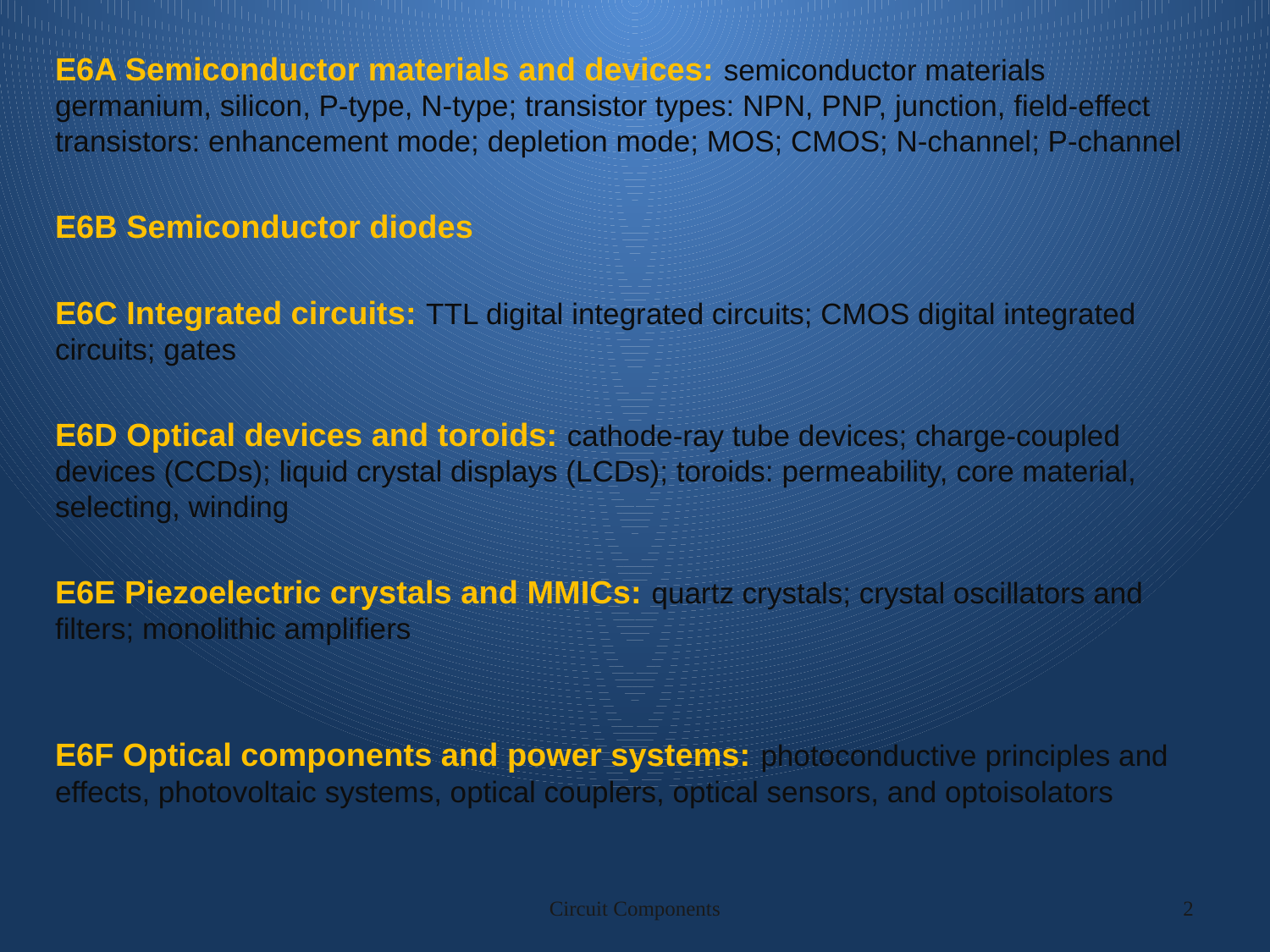

E6A Semiconductor materials and devices: semiconductor materials germanium, silicon, P-type, N-type; transistor types: NPN, PNP, junction, field-effect transistors: enhancement mode; depletion mode; MOS; CMOS; N-channel; P-channel

E6B Semiconductor diodes

E6C Integrated circuits: TTL digital integrated circuits; CMOS digital integrated circuits; gates

E6D Optical devices and toroids: cathode-ray tube devices; charge-coupled devices (CCDs); liquid crystal displays (LCDs); toroids: permeability, core material, selecting, winding

E6E Piezoelectric crystals and MMICs: quartz crystals; crystal oscillators and filters; monolithic amplifiers

E6F Optical components and power systems: photoconductive principles and effects, photovoltaic systems, optical couplers, optical sensors, and optoisolators

Circuit Components
2